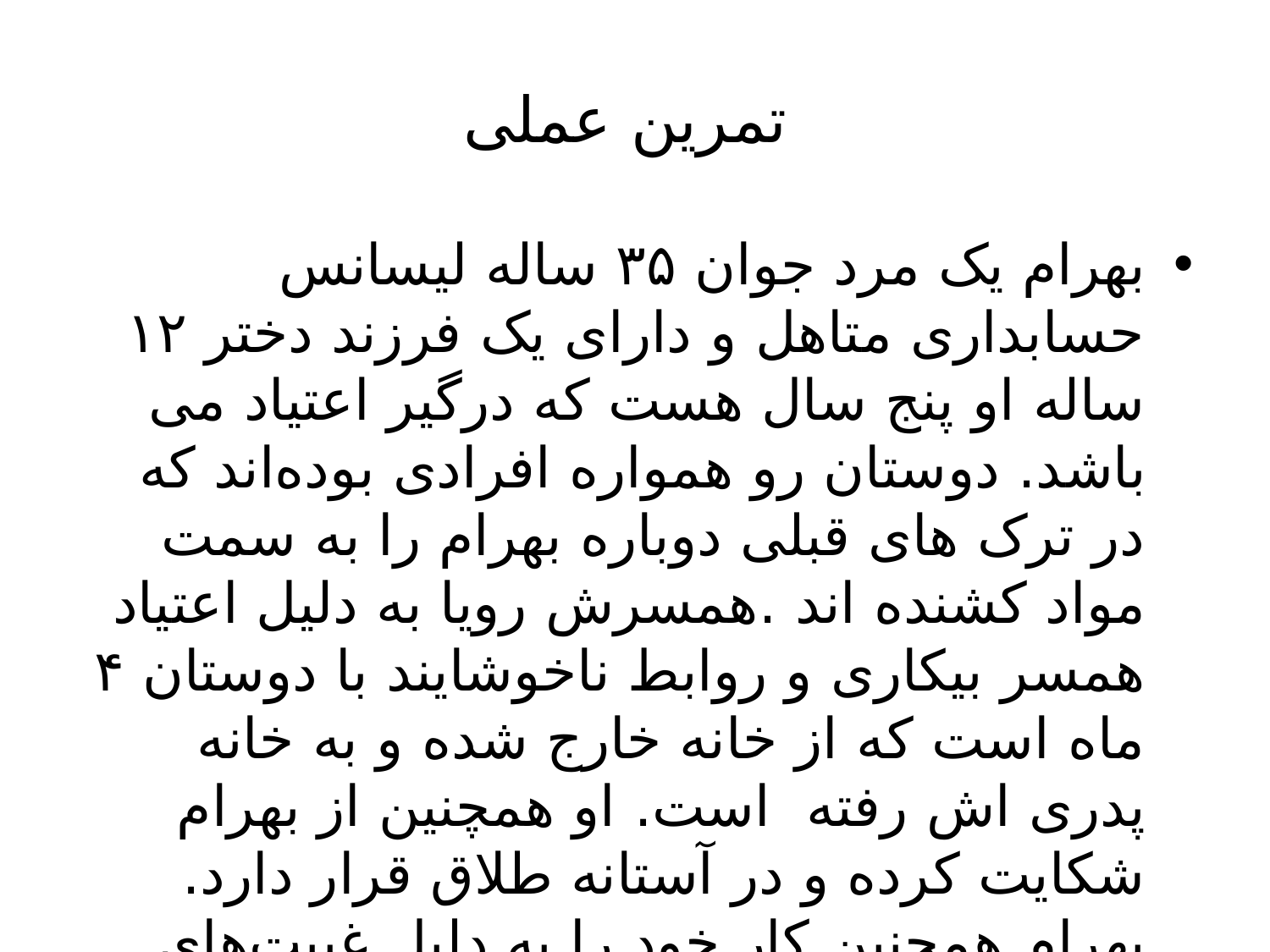

# تمرین عملی
بهرام یک مرد جوان ۳۵ ساله لیسانس حسابداری متاهل و دارای یک فرزند دختر ۱۲ ساله او پنج سال هست که درگیر اعتیاد می باشد. دوستان رو همواره افرادی بوده‌اند که در ترک های قبلی دوباره بهرام را به سمت مواد کشنده اند .همسرش رویا به دلیل اعتیاد همسر بیکاری و روابط ناخوشایند با دوستان ۴ ماه است که از خانه خارج شده و به خانه پدری اش رفته  است. او همچنین از بهرام شکایت کرده و در آستانه طلاق قرار دارد.  بهرام همچنین کار خود را به دلیل غیبت‌های مکرر هوا سپردی و بدقولی از دست داده است .